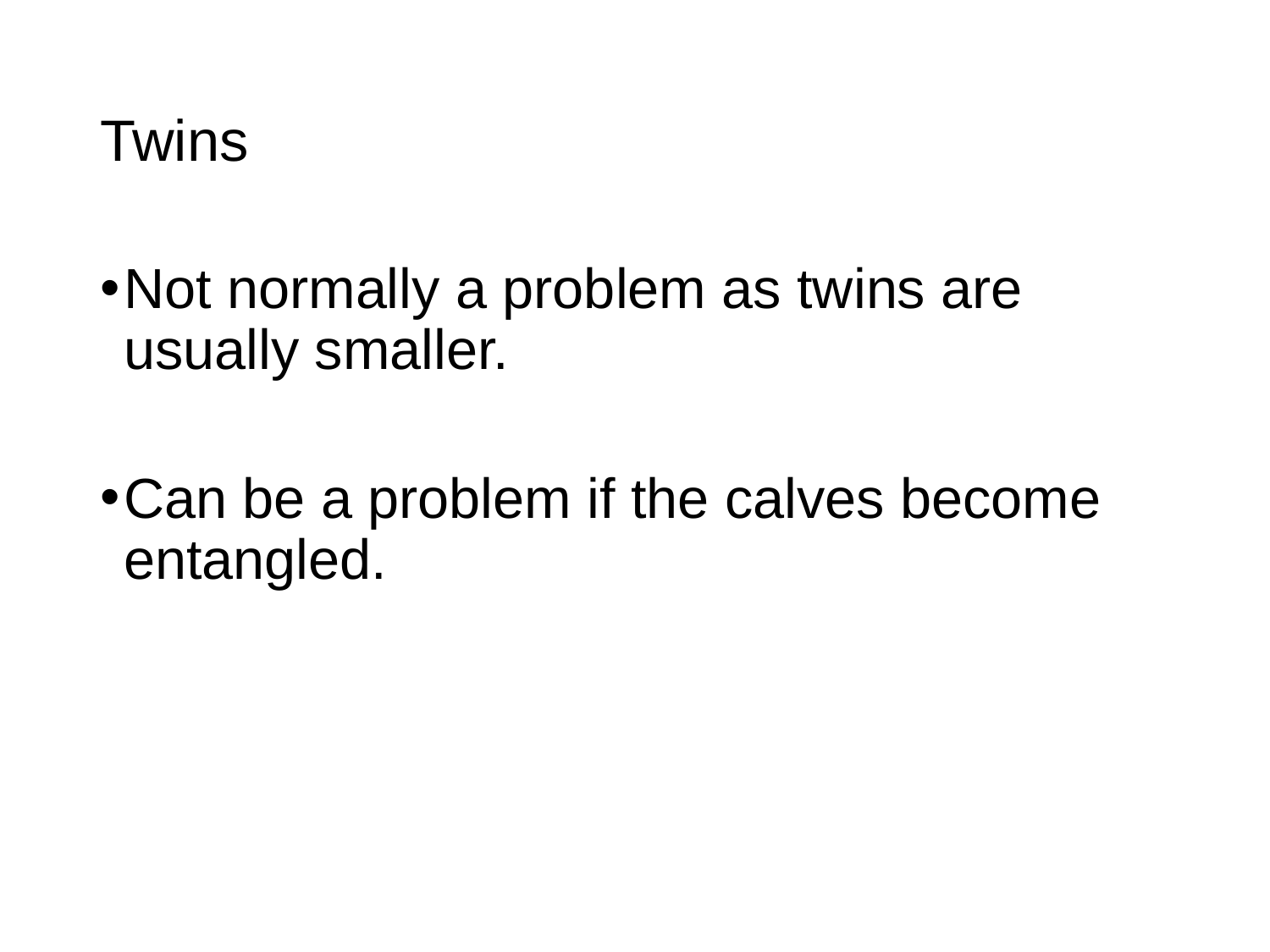

# Twins
Not normally a problem as twins are usually smaller.

Can be a problem if the calves become entangled.